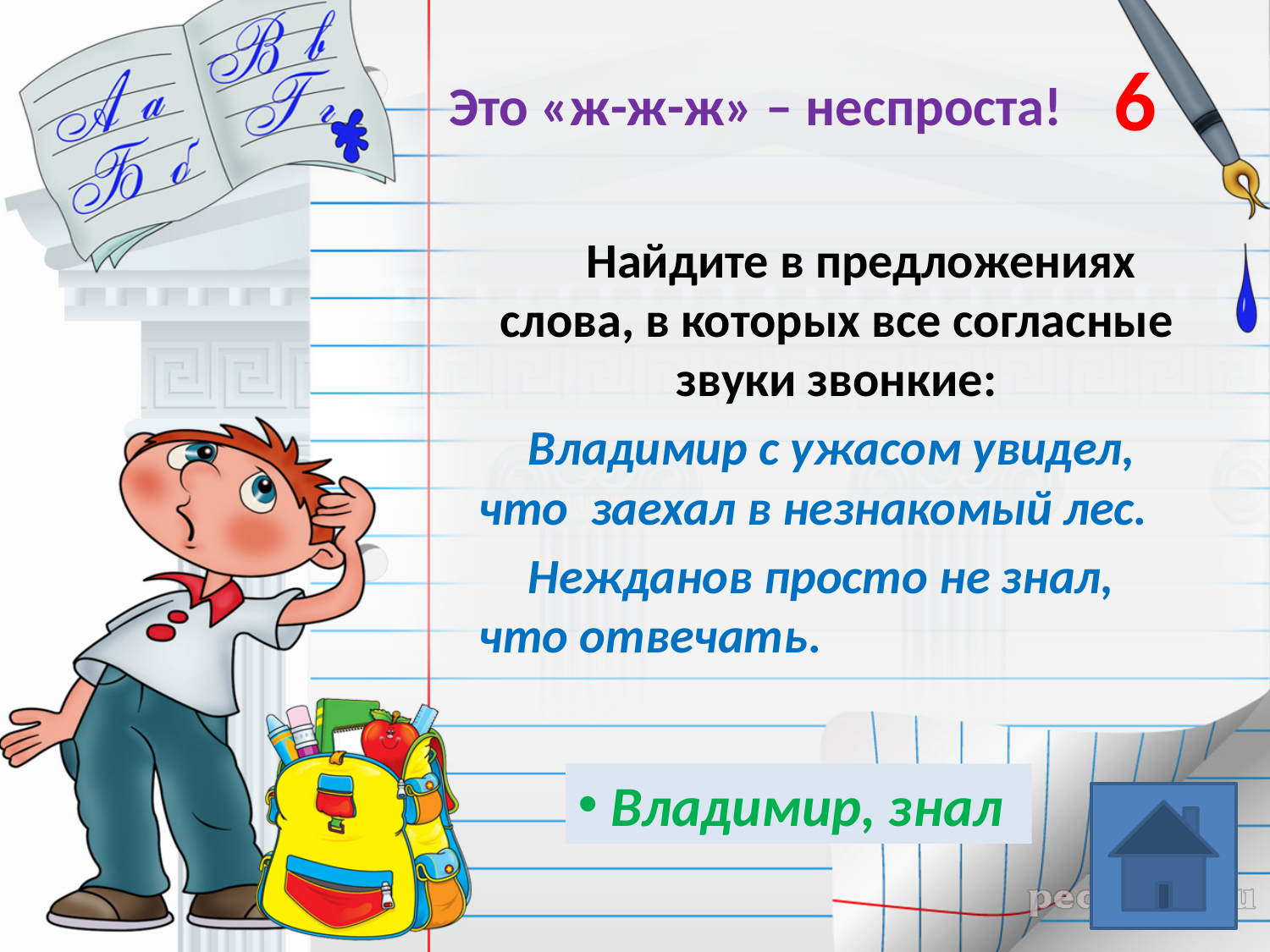

6
# Это «ж-ж-ж» – неспроста!
Найдите в предложениях слова, в которых все согласные звуки звонкие:
Владимир с ужасом увидел, что  заехал в незнакомый лес.
Нежданов просто не знал, что отвечать.
 Владимир, знал